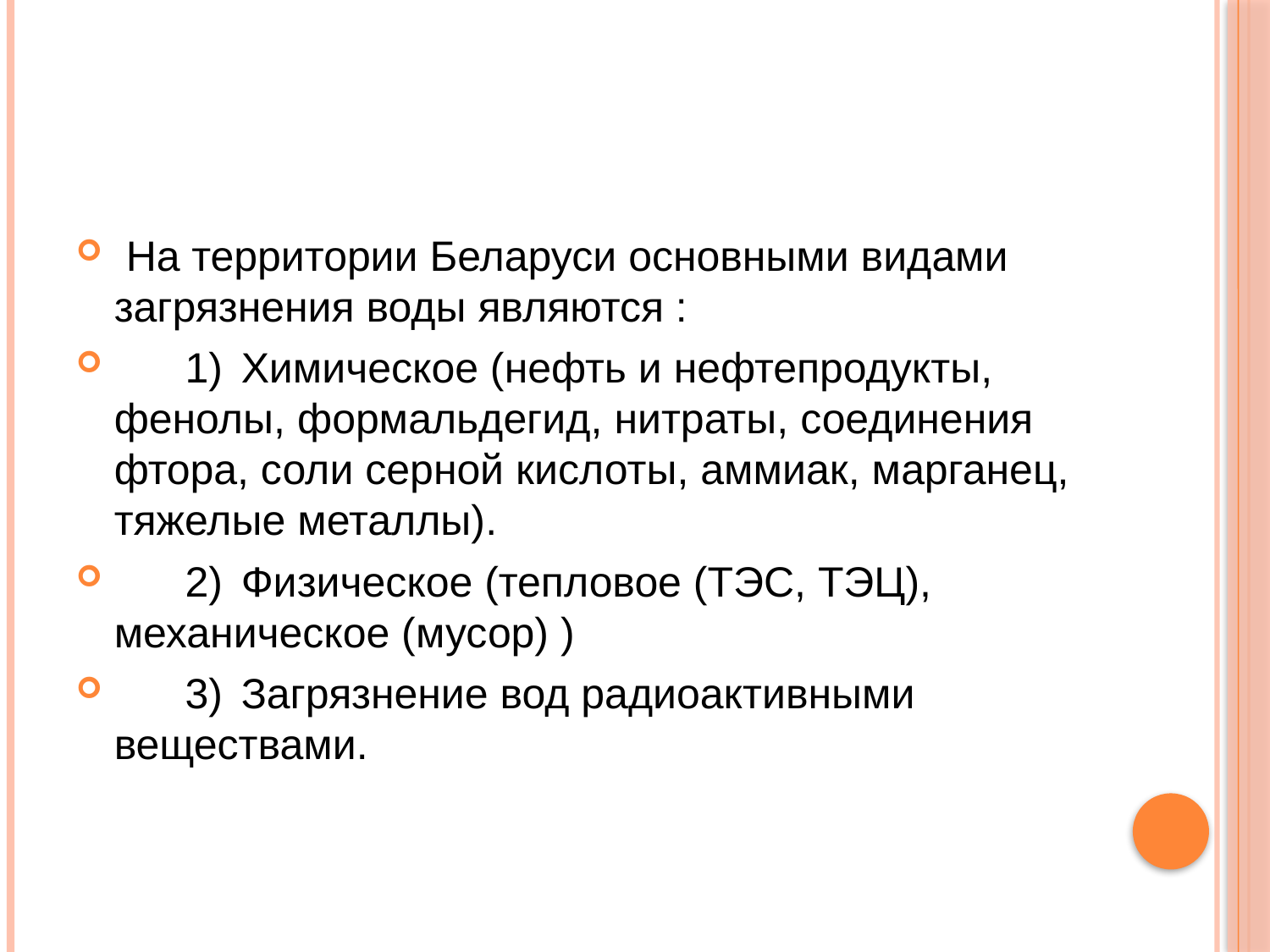

#
 На территории Беларуси основными видами  загрязнения воды являются :
      1)	Химическое (нефть и нефтепродукты, фенолы, формальдегид, нитраты, соединения фтора, соли серной кислоты, аммиак, марганец, тяжелые металлы).
      2)	Физическое (тепловое (ТЭС, ТЭЦ), механическое (мусор) )
      3)	Загрязнение вод радиоактивными веществами.